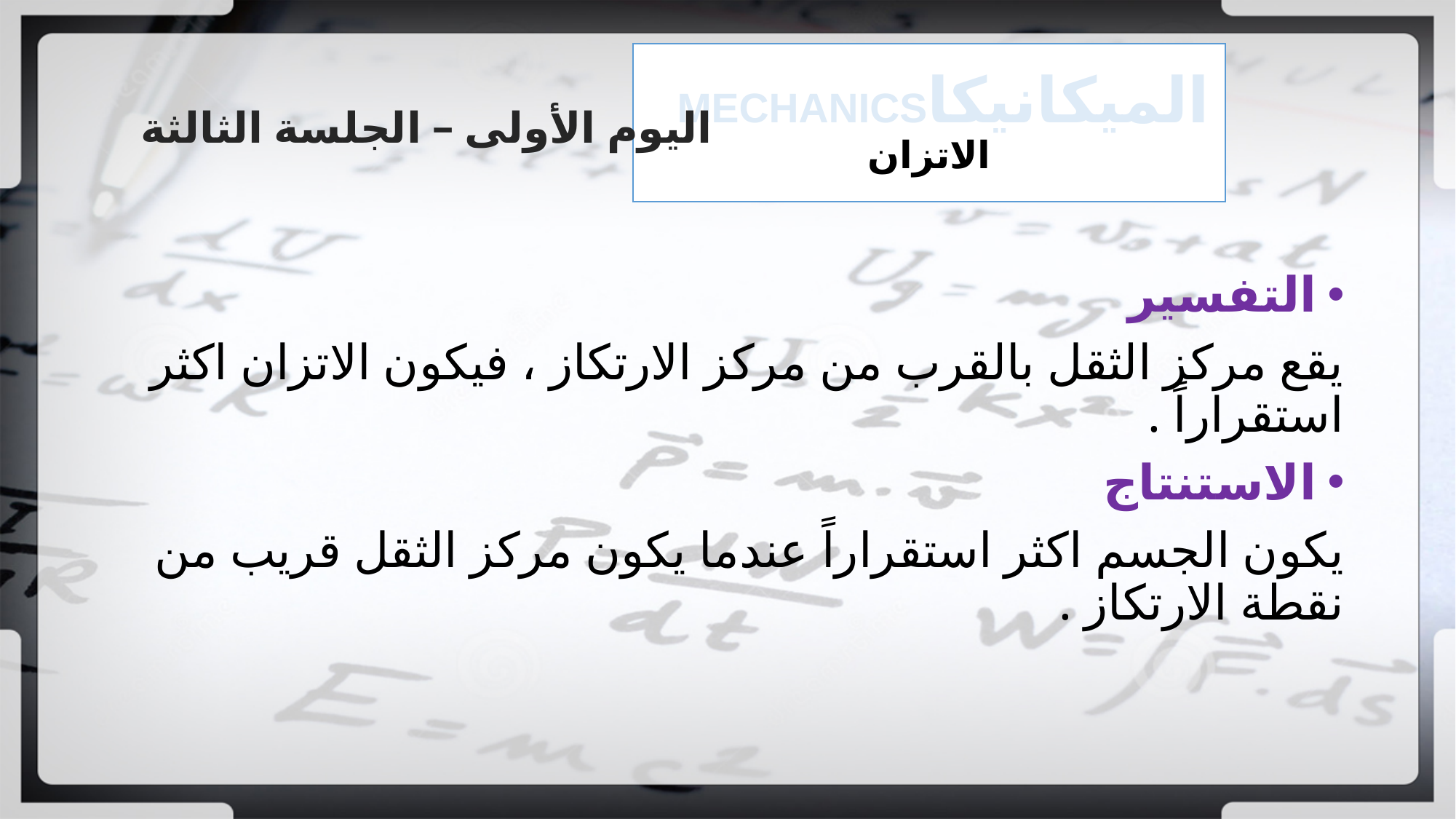

# الميكانيكاMECHANICS الاتزان
اليوم الأولى – الجلسة الثالثة
التفسير
يقع مركز الثقل بالقرب من مركز الارتكاز ، فيكون الاتزان اكثر استقراراً .
الاستنتاج
يكون الجسم اكثر استقراراً عندما يكون مركز الثقل قريب من نقطة الارتكاز .